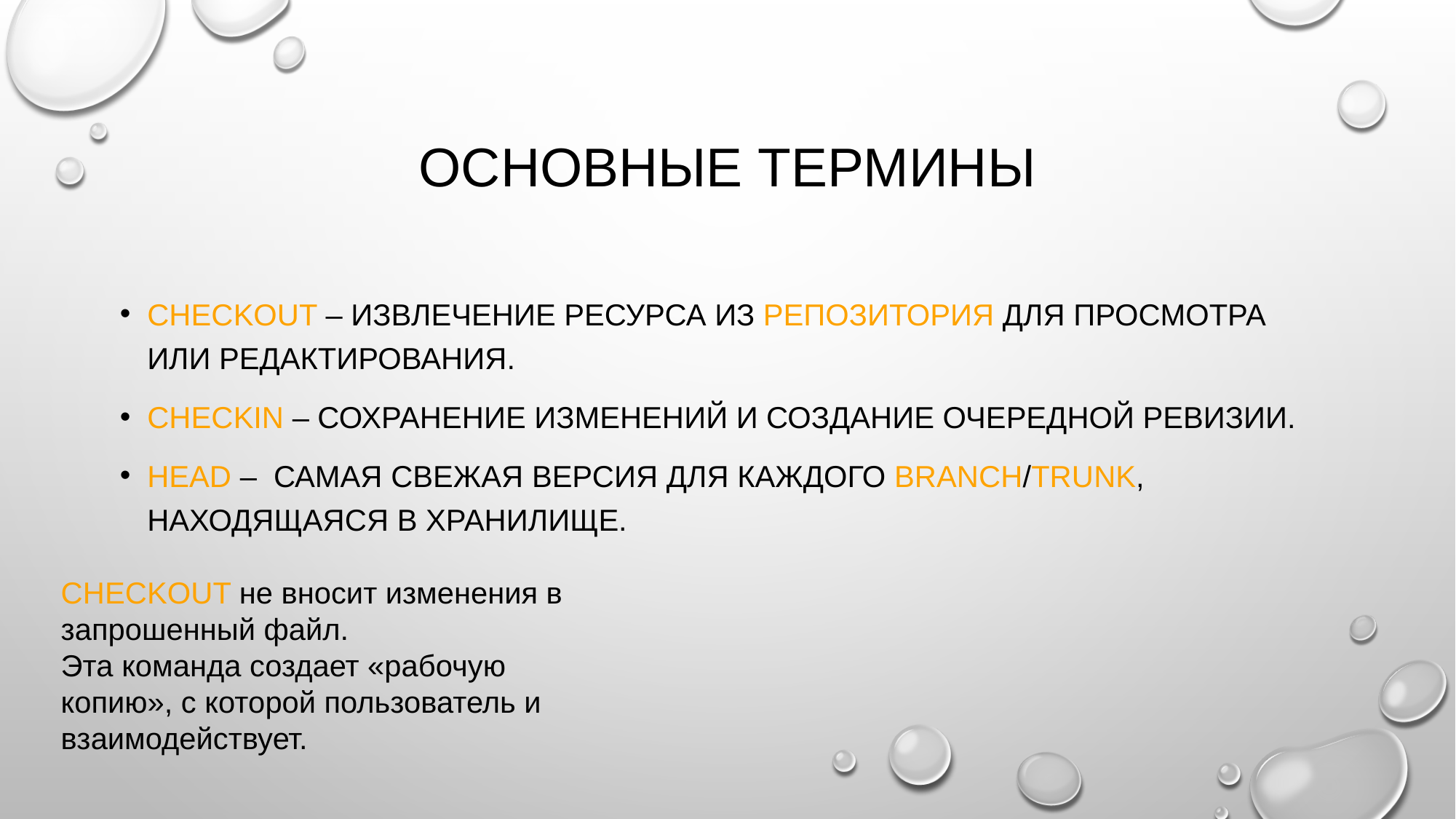

# Основные термины
CheckOut – извлечение ресурса из репозитория для просмотра или редактирования.
CheckIN – сохранение изменений и создание очередной ревизии.
Head –  самая свежая версия для каждого branch/Trunk, находящаяся в хранилище.

CHECKOUT не вносит изменения в запрошенный файл.
Эта команда создает «рабочую копию», с которой пользователь и взаимодействует.